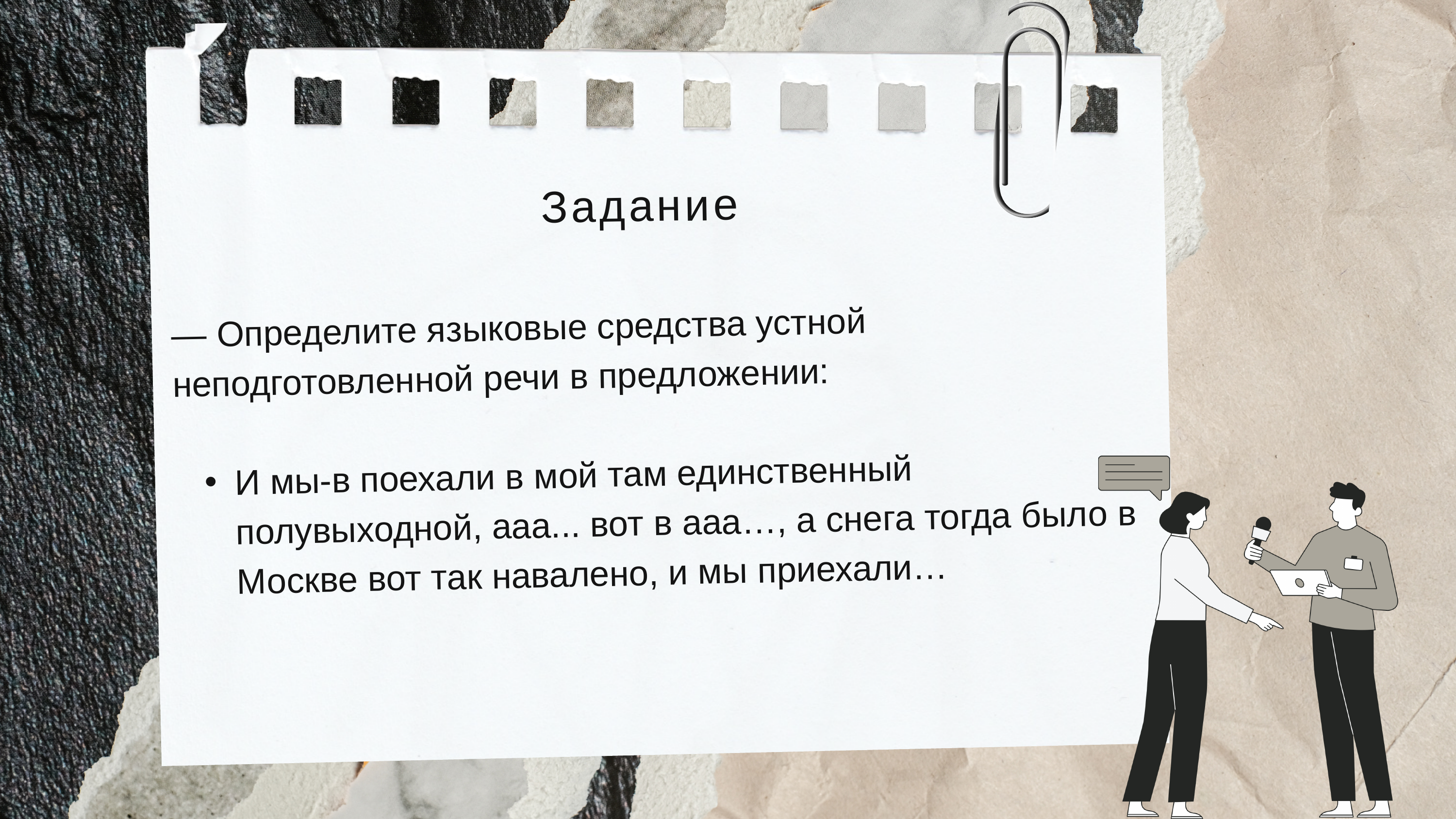

Задание
— Определите языковые средства устной неподготовленной речи в предложении:

И мы-в поехали в мой там единственный полувыходной, ааа... вот в ааа…, а снега тогда было в Москве вот так навалено, и мы приехали…